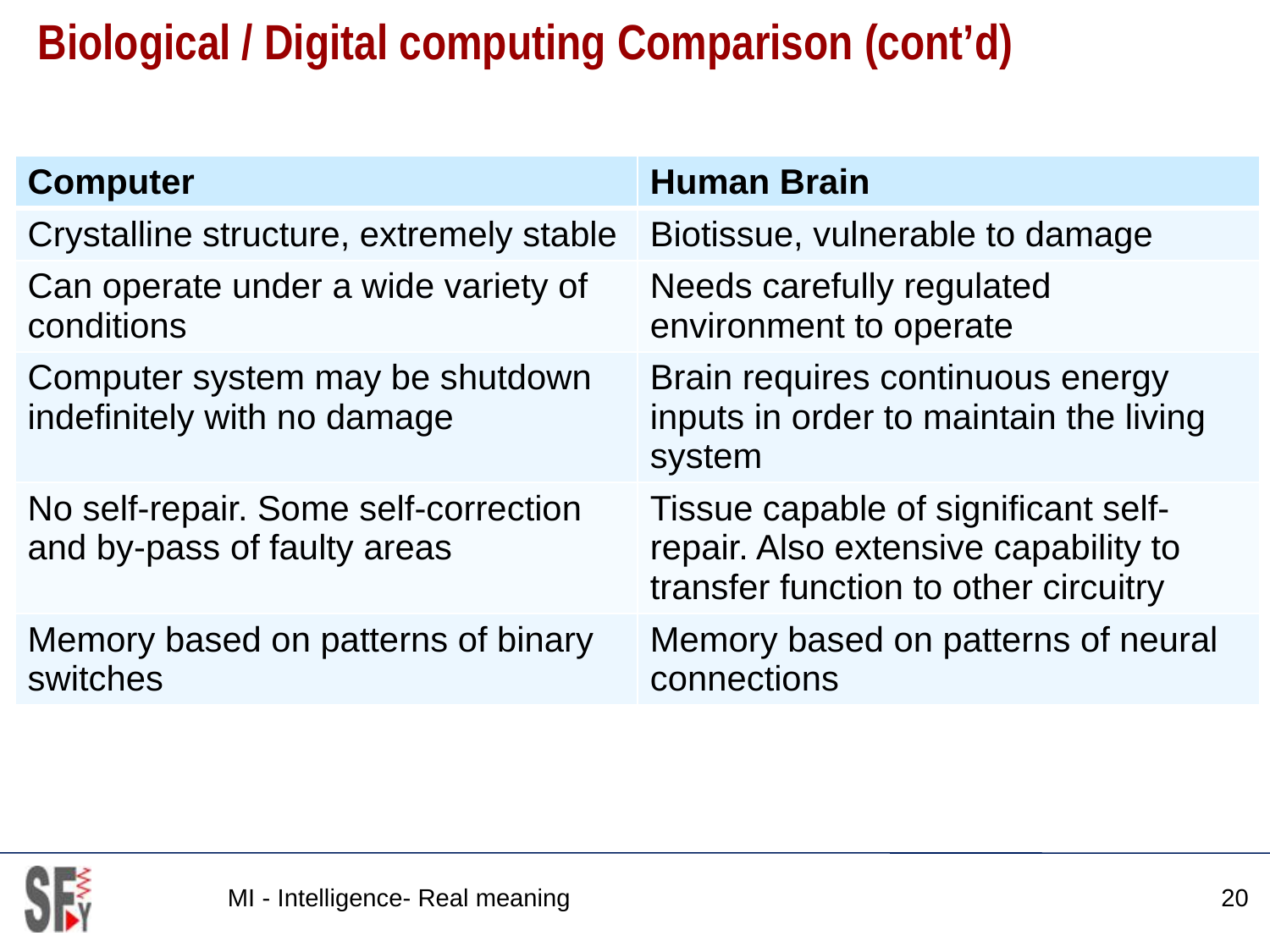

# Biological / Digital computing Comparison (cont’d)
| Computer | Human Brain |
| --- | --- |
| Crystalline structure, extremely stable | Biotissue, vulnerable to damage |
| Can operate under a wide variety of conditions | Needs carefully regulated environment to operate |
| Computer system may be shutdown indefinitely with no damage | Brain requires continuous energy inputs in order to maintain the living system |
| No self-repair. Some self-correction and by-pass of faulty areas | Tissue capable of significant self-repair. Also extensive capability to transfer function to other circuitry |
| Memory based on patterns of binary switches | Memory based on patterns of neural connections |
MI - Intelligence- Real meaning
20